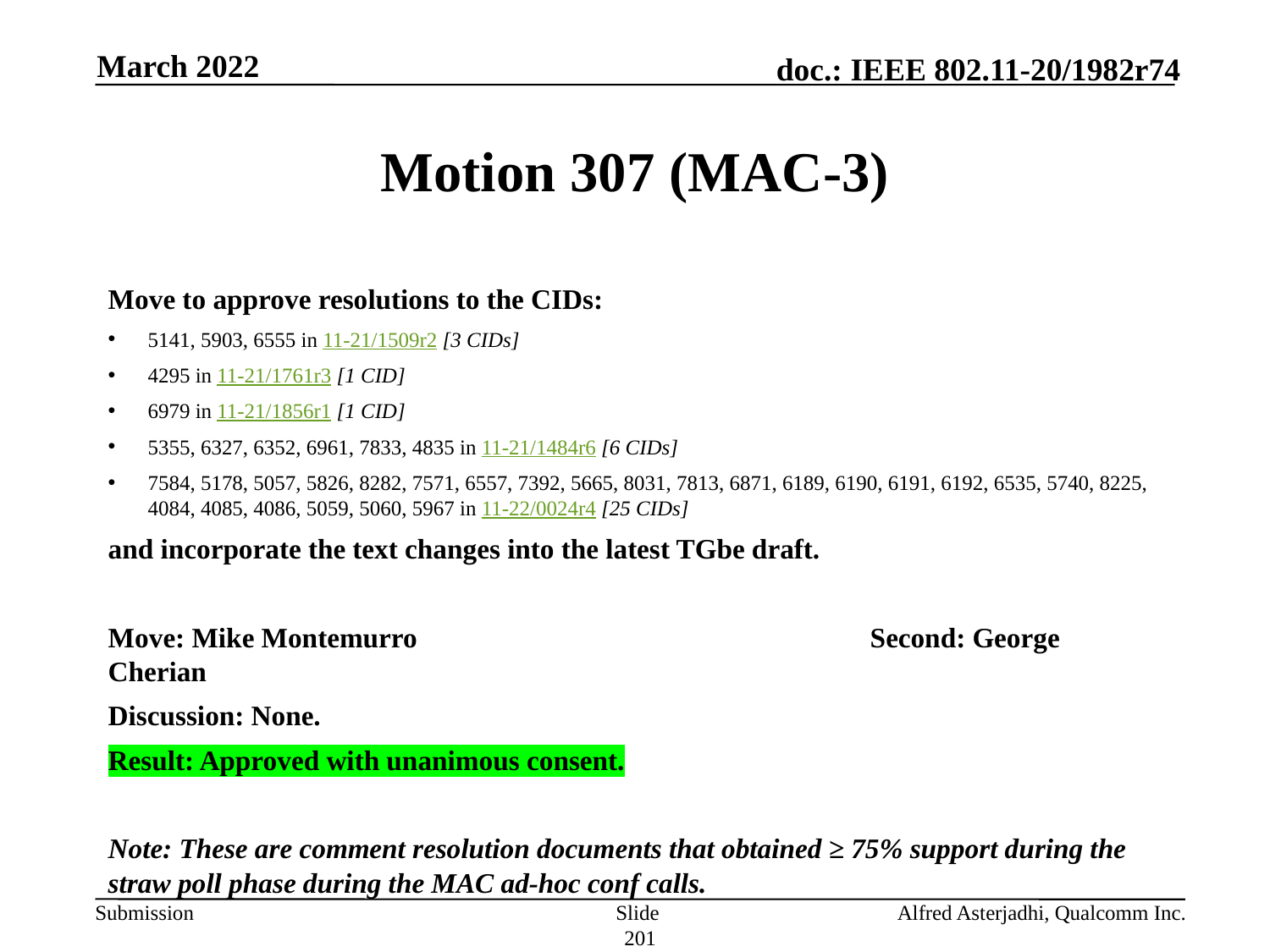

March 2022
# Motion 307 (MAC-3)
Move to approve resolutions to the CIDs:
5141, 5903, 6555 in 11-21/1509r2 [3 CIDs]
4295 in 11-21/1761r3 [1 CID]
6979 in 11-21/1856r1 [1 CID]
5355, 6327, 6352, 6961, 7833, 4835 in 11-21/1484r6 [6 CIDs]
7584, 5178, 5057, 5826, 8282, 7571, 6557, 7392, 5665, 8031, 7813, 6871, 6189, 6190, 6191, 6192, 6535, 5740, 8225, 4084, 4085, 4086, 5059, 5060, 5967 in 11-22/0024r4 [25 CIDs]
and incorporate the text changes into the latest TGbe draft.

Move: Mike Montemurro				Second: George Cherian
Discussion: None.
Result: Approved with unanimous consent.

Note: These are comment resolution documents that obtained ≥ 75% support during the straw poll phase during the MAC ad-hoc conf calls.

Slide 201
Alfred Asterjadhi, Qualcomm Inc.